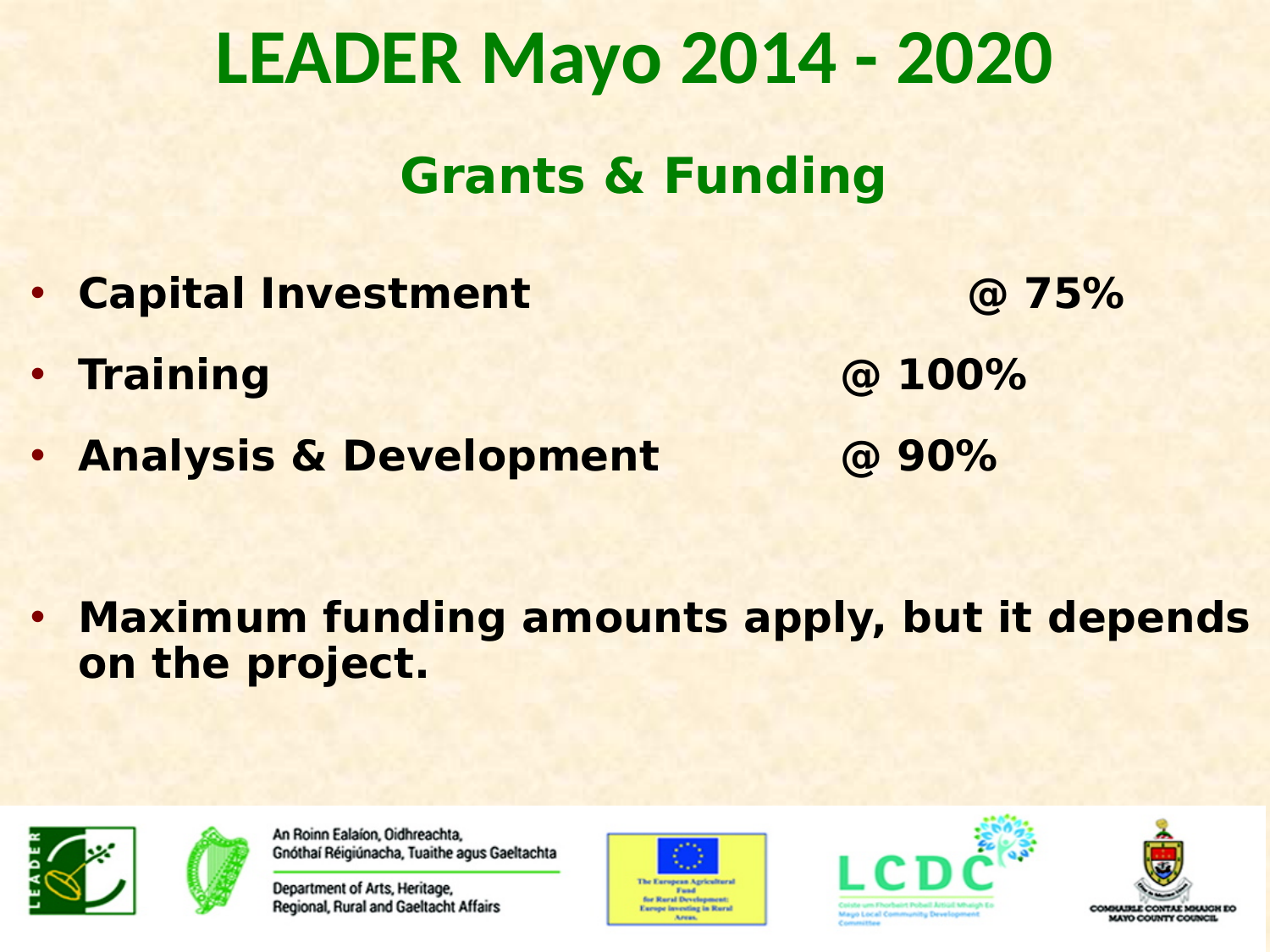

LEADER Mayo 2014 - 2020

Grants & Funding

Capital Investment				@ 75%
Training					@ 100%
Analysis & Development		@ 90%

Maximum funding amounts apply, but it depends on the project.